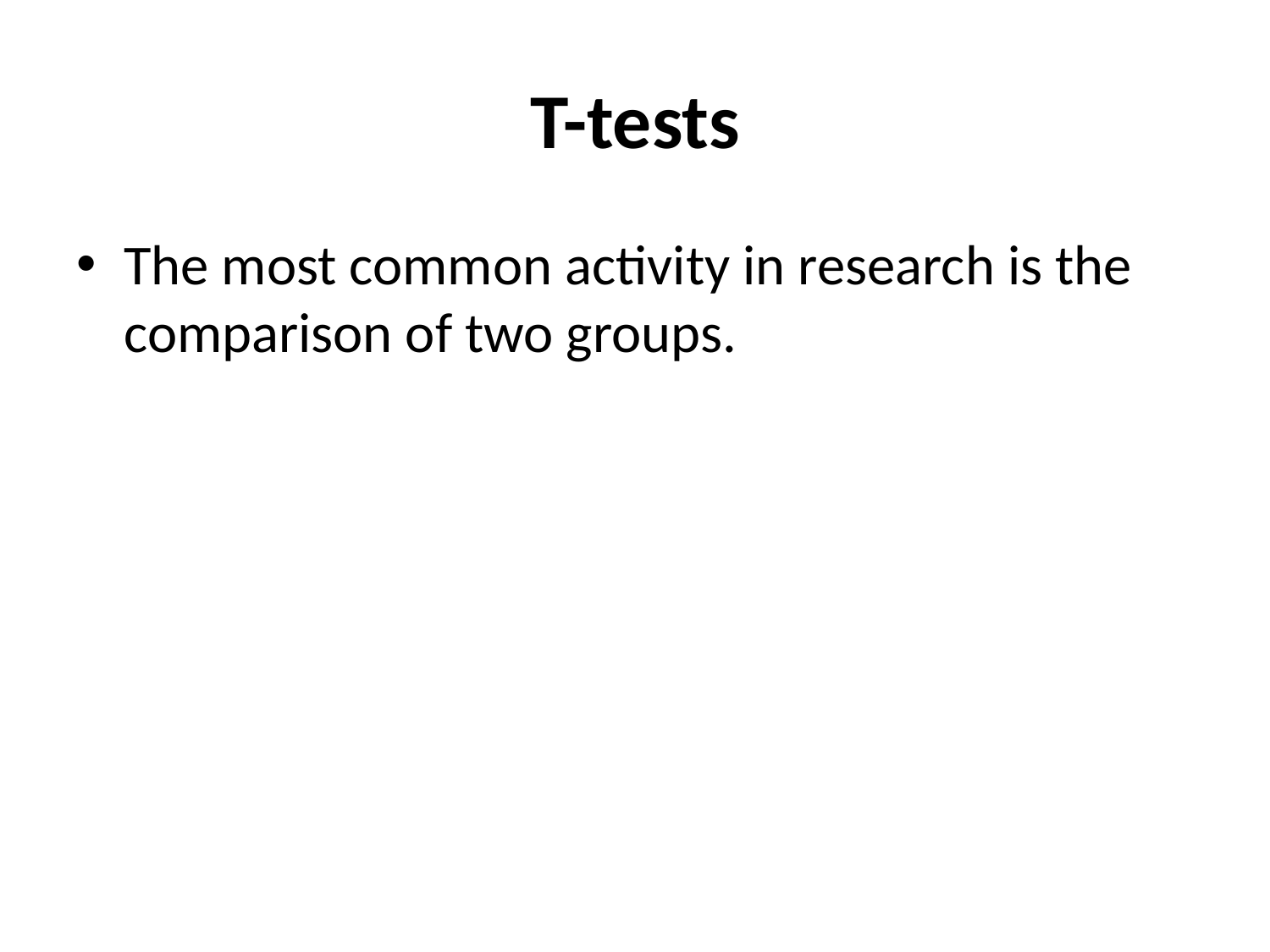

# T-tests
The most common activity in research is the comparison of two groups.